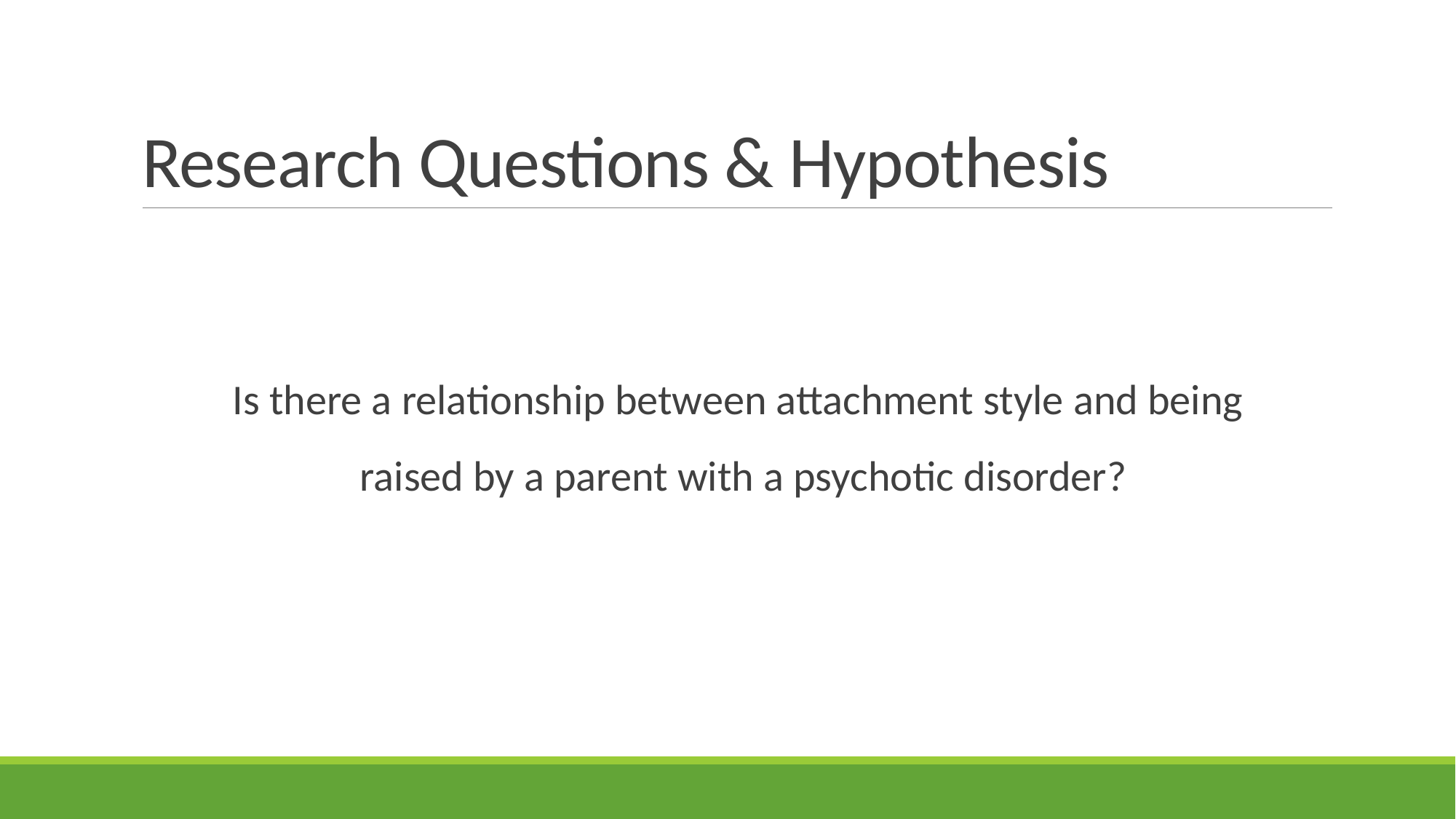

# Research Questions & Hypothesis
Is there a relationship between attachment style and being raised by a parent with a psychotic disorder?